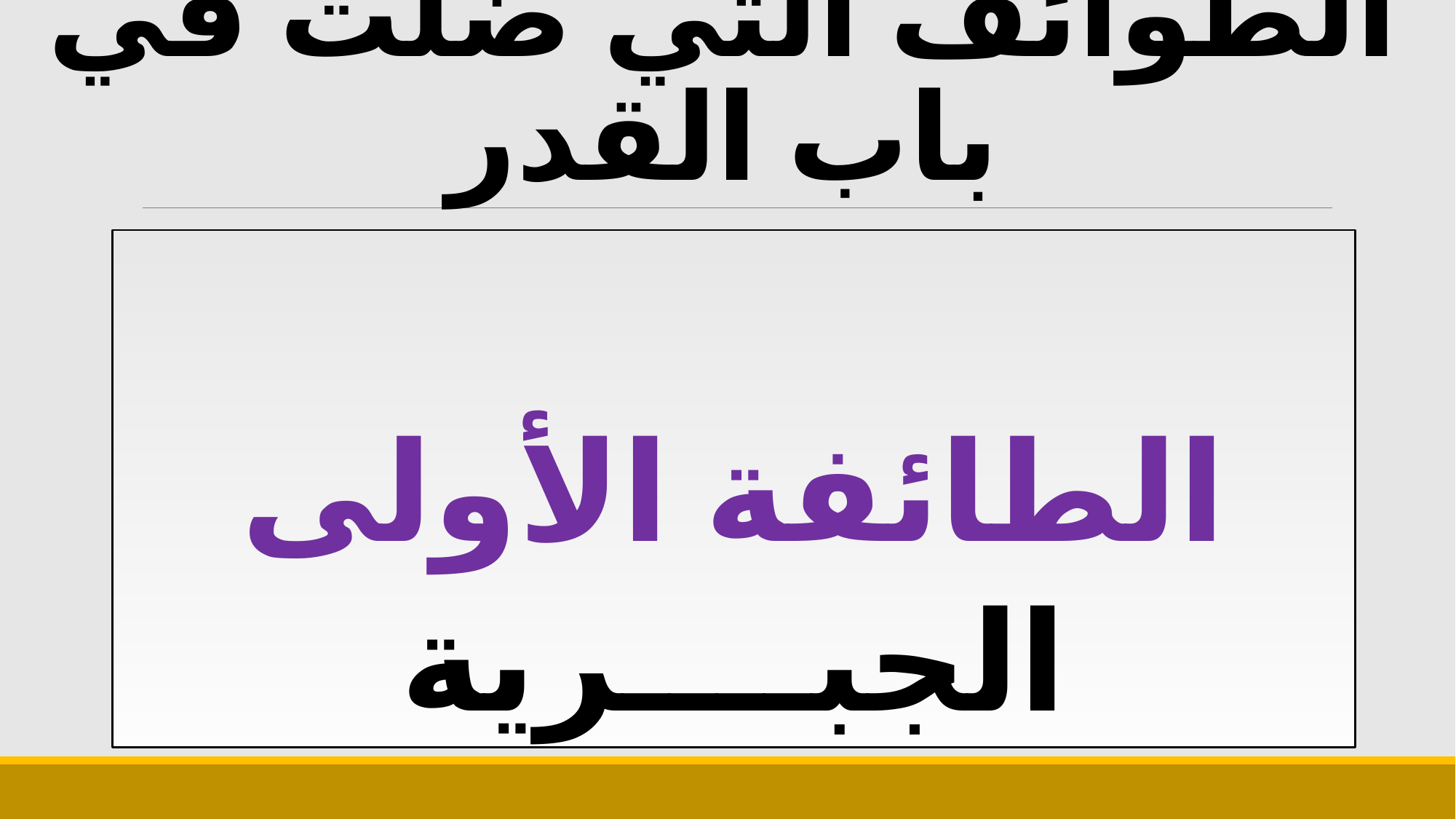

# الطوائف التي ضلت في باب القدر

الطائفة الأولى
الجبــــرية